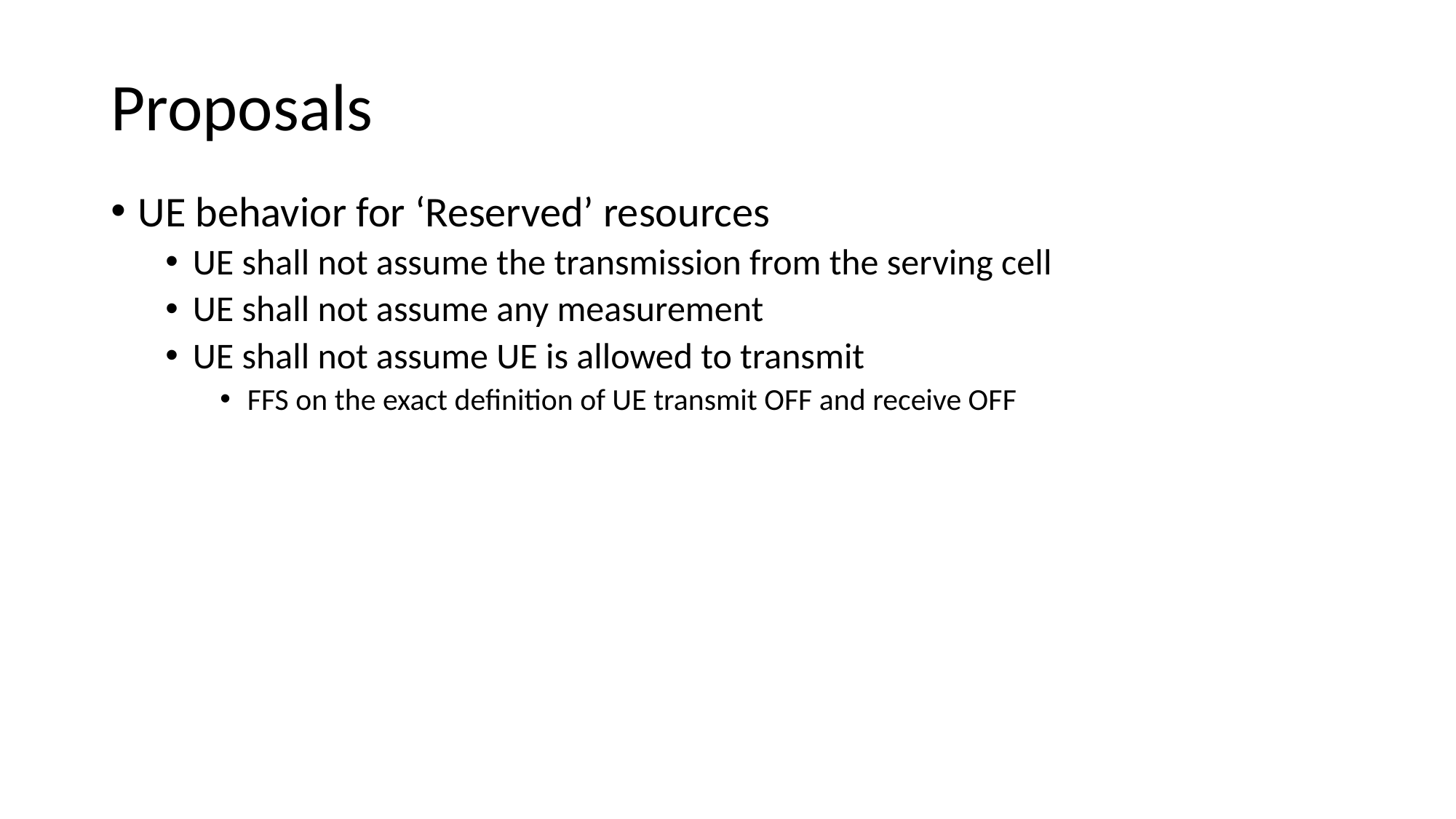

# Proposals
UE behavior for ‘Reserved’ resources
UE shall not assume the transmission from the serving cell
UE shall not assume any measurement
UE shall not assume UE is allowed to transmit
FFS on the exact definition of UE transmit OFF and receive OFF